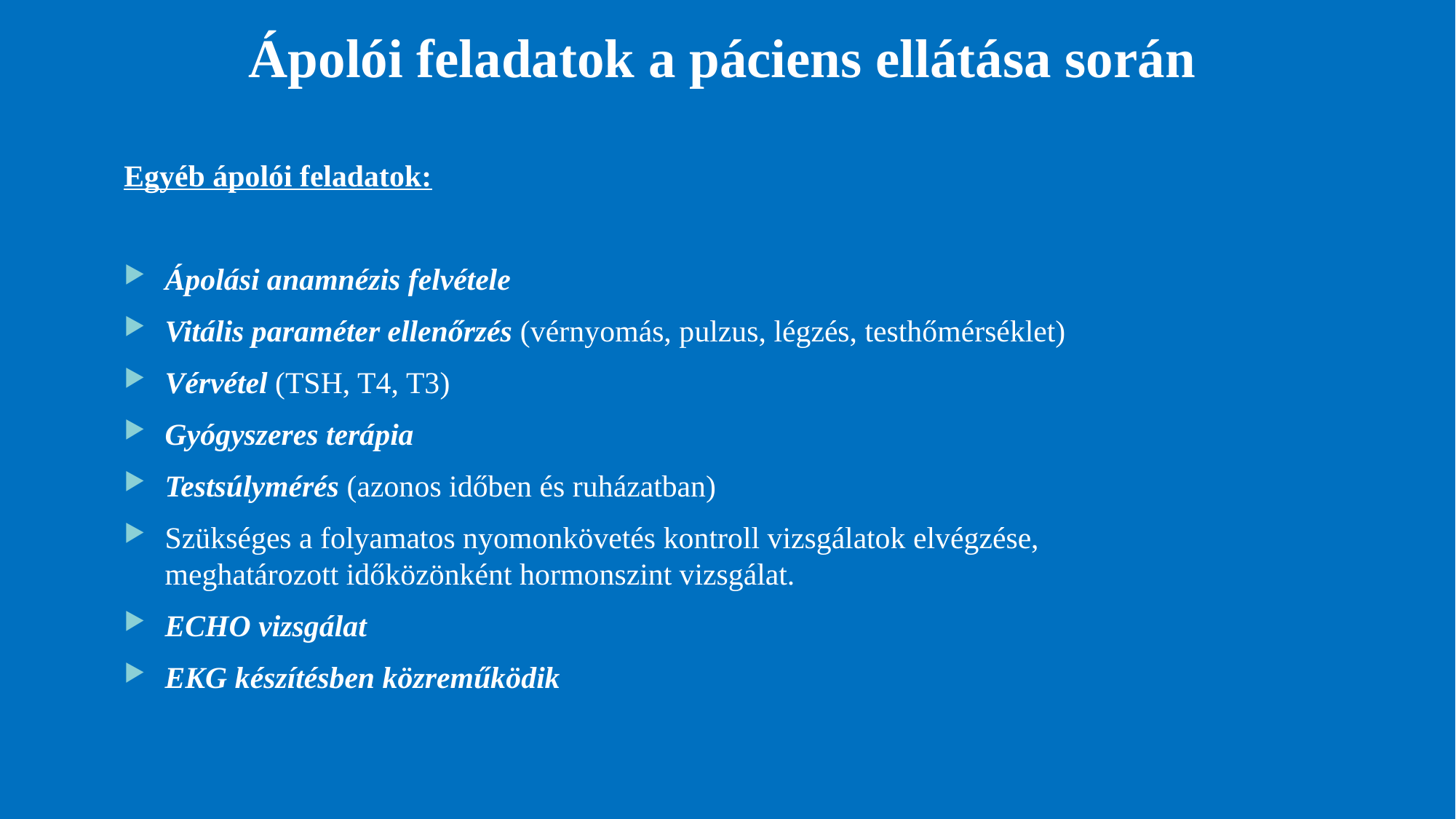

# Ápolói feladatok a páciens ellátása során
Egyéb ápolói feladatok:

Ápolási anamnézis felvétele
Vitális paraméter ellenőrzés (vérnyomás, pulzus, légzés, testhőmérséklet)
Vérvétel (TSH, T4, T3)
Gyógyszeres terápia
Testsúlymérés (azonos időben és ruházatban)
Szükséges a folyamatos nyomonkövetés kontroll vizsgálatok elvégzése, meghatározott időközönként hormonszint vizsgálat.
ECHO vizsgálat
EKG készítésben közreműködik